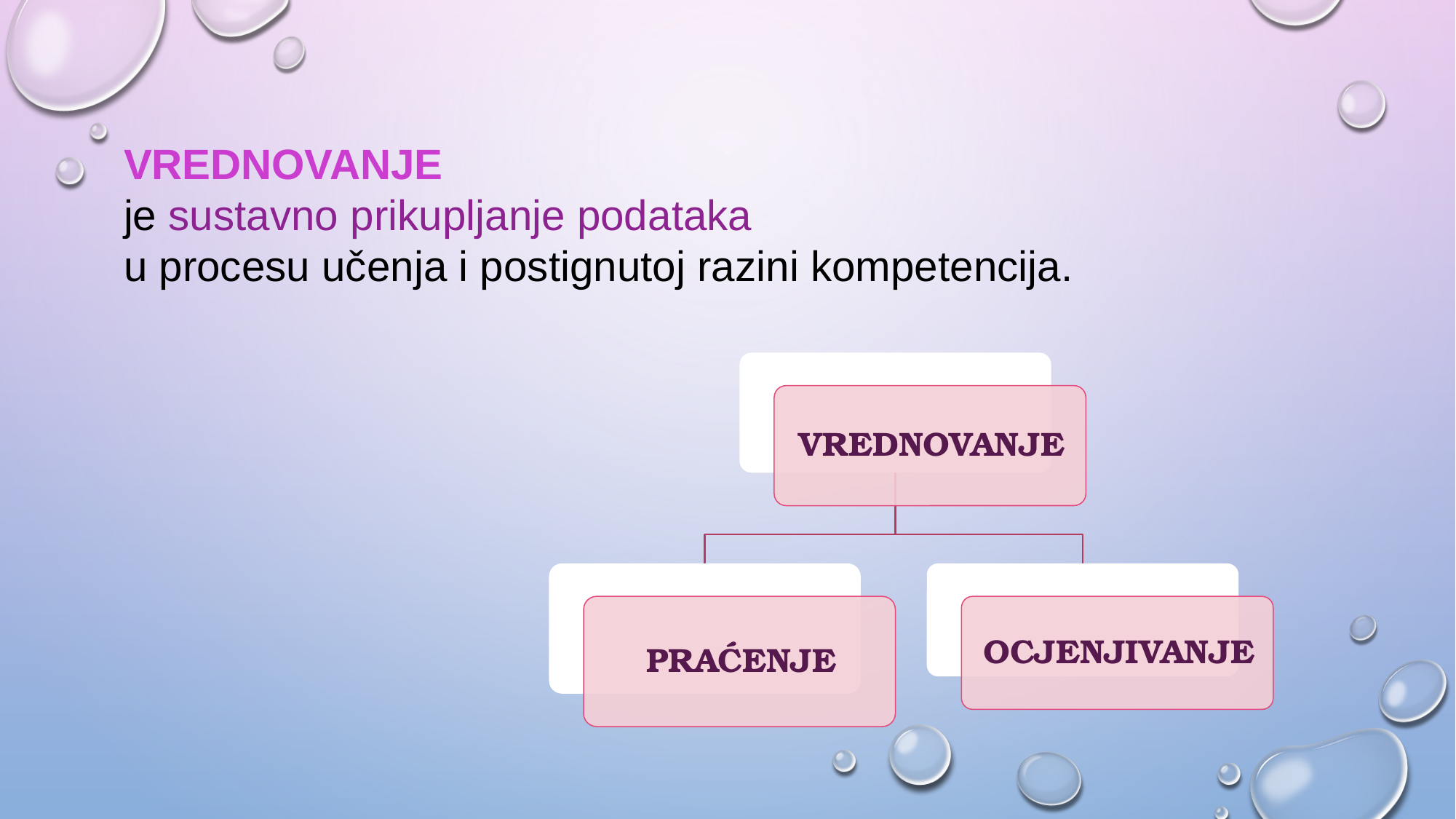

VREDNOVANJE
je sustavno prikupljanje podataka
u procesu učenja i postignutoj razini kompetencija.
VREDNOVANJE
PRAĆENJE
OCJENJIVANJE